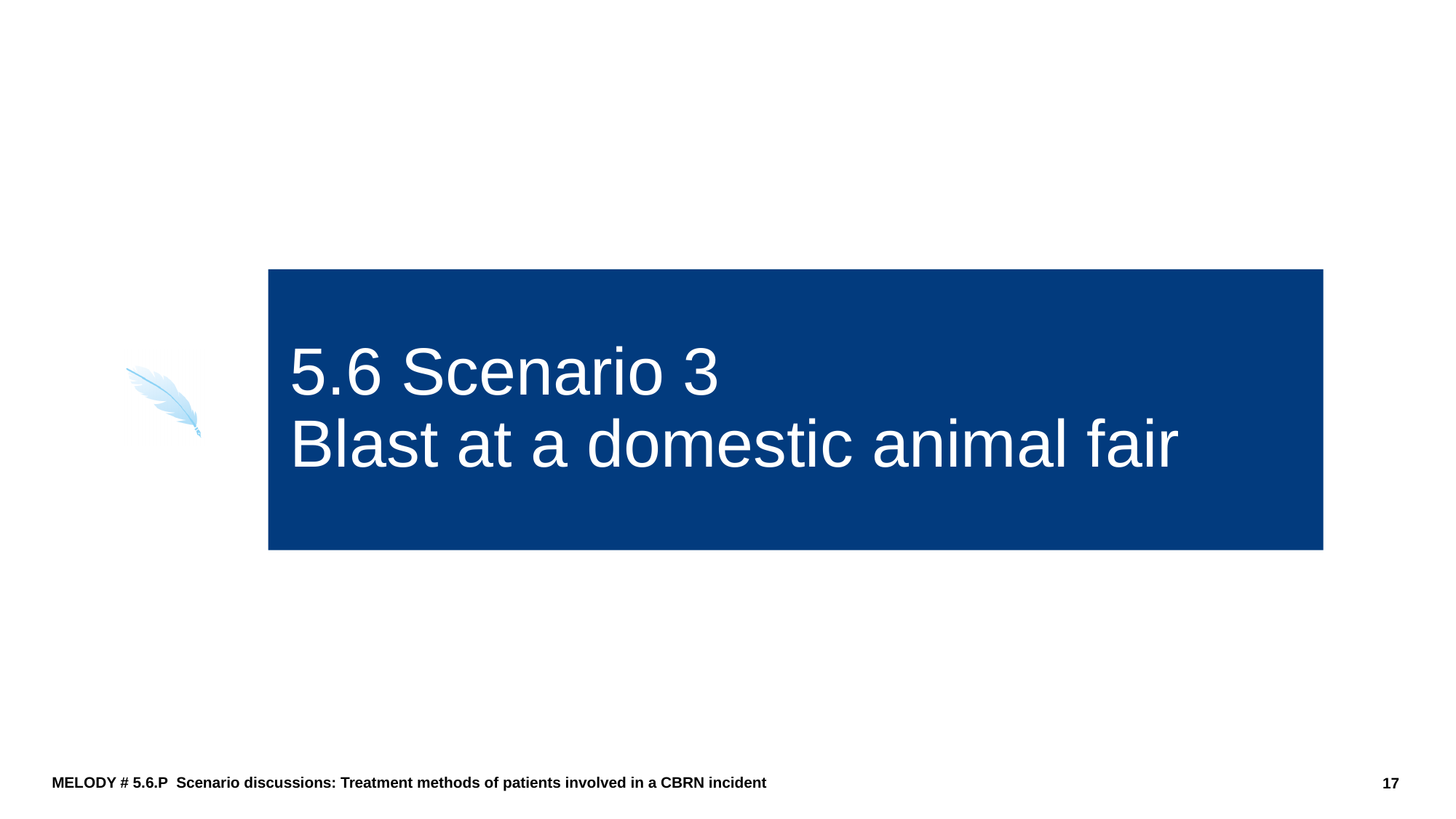

# 5.6 Scenario 3 Blast at a domestic animal fair
MELODY # 5.6.P  Scenario discussions: Treatment methods of patients involved in a CBRN incident
17